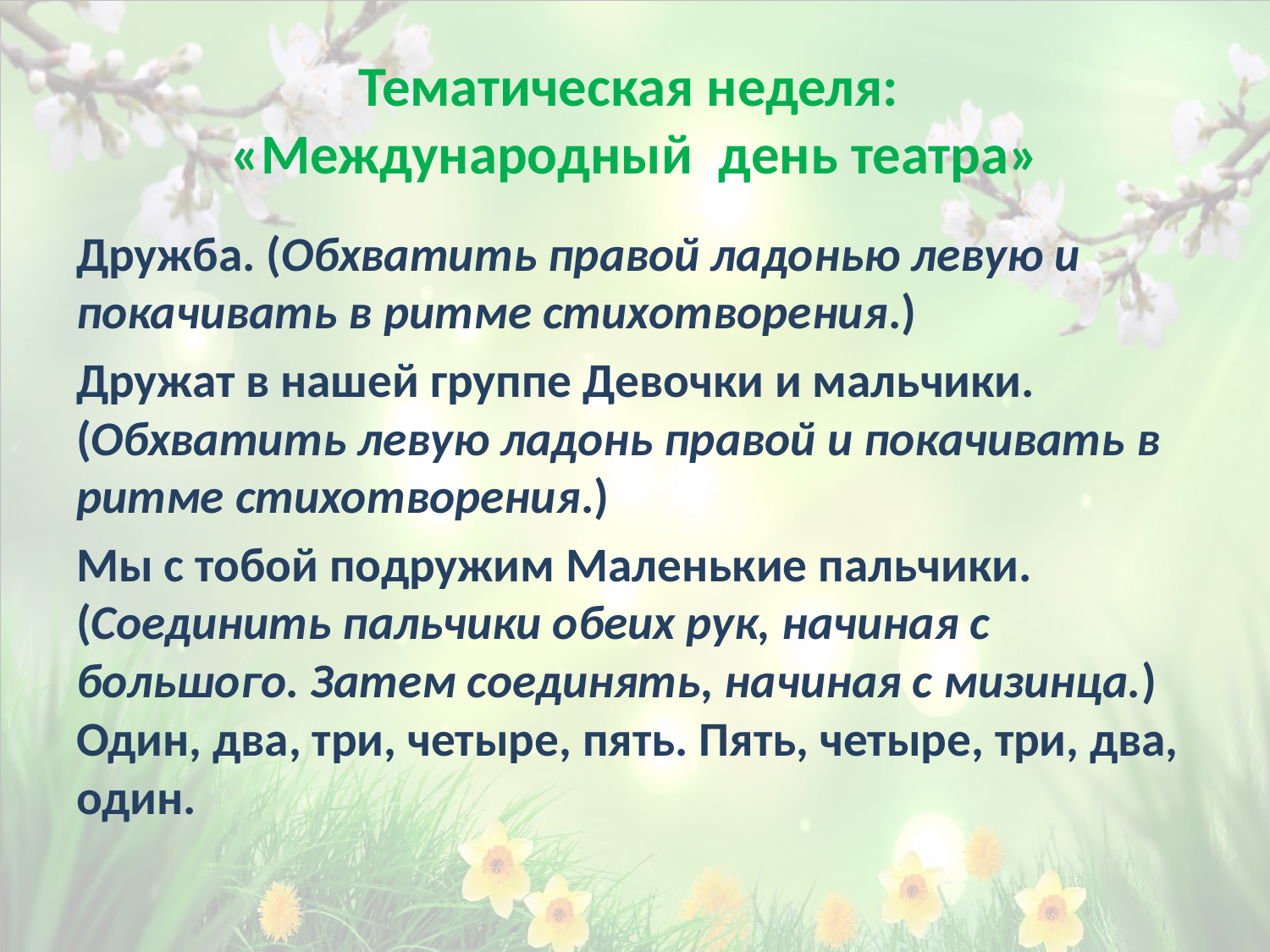

# Тематическая неделя: «Международный  день театра»
Дружба. (Обхватить правой ладонью левую и покачивать в ритме стихотворения.)
Дружат в нашей группе Девочки и мальчики. (Обхватить левую ладонь правой и покачивать в ритме стихотворения.)
Мы с тобой подружим Маленькие пальчики. (Соединить пальчики обеих рук, начиная с большого. Затем соединять, начиная с мизинца.) Один, два, три, четыре, пять. Пять, четыре, три, два, один.